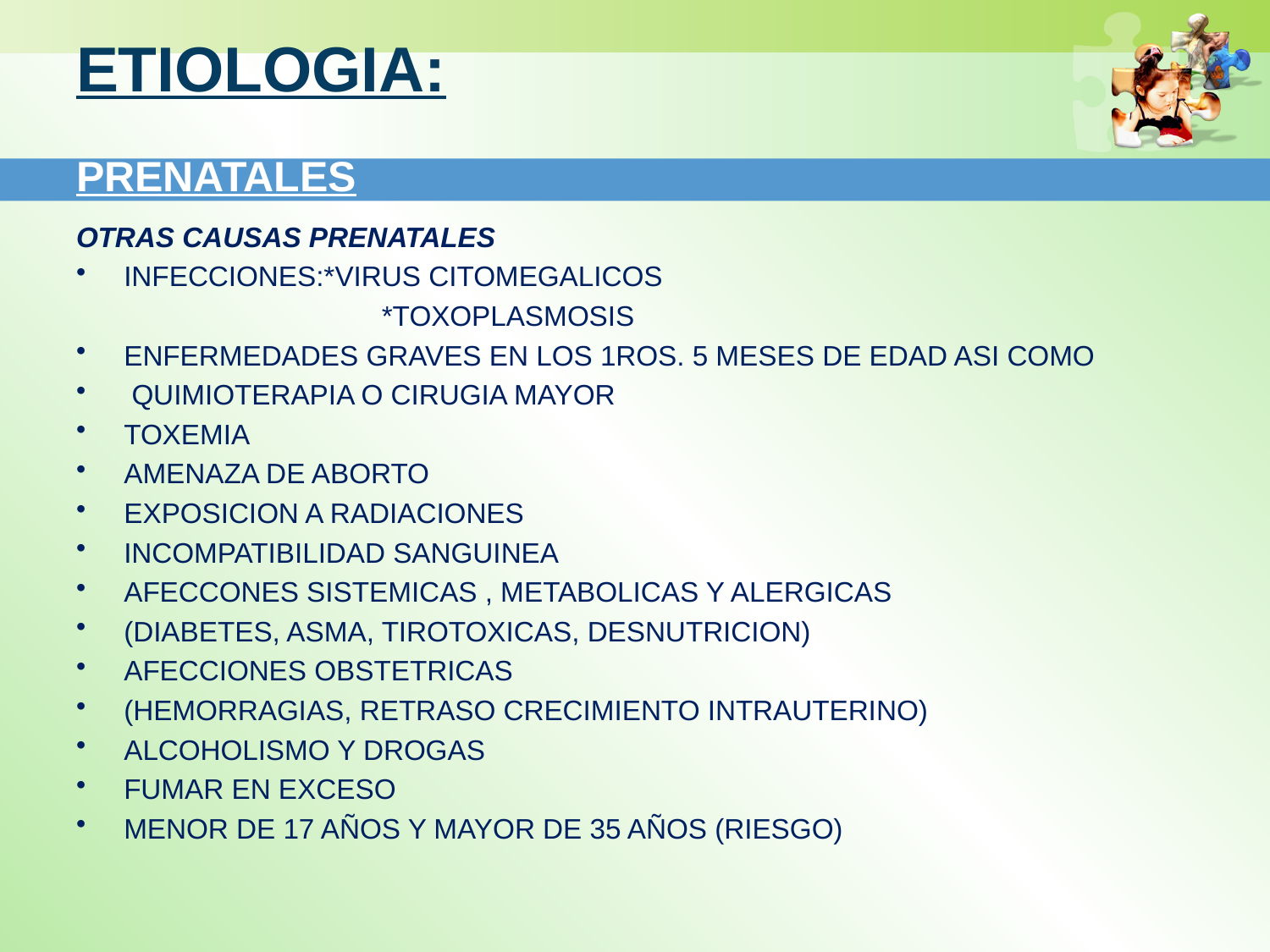

# ETIOLOGIA:
PRENATALES
OTRAS CAUSAS PRENATALES
INFECCIONES:*VIRUS CITOMEGALICOS
                                       *TOXOPLASMOSIS
ENFERMEDADES GRAVES EN LOS 1ROS. 5 MESES DE EDAD ASI COMO
 QUIMIOTERAPIA O CIRUGIA MAYOR
TOXEMIA
AMENAZA DE ABORTO
EXPOSICION A RADIACIONES
INCOMPATIBILIDAD SANGUINEA
AFECCONES SISTEMICAS , METABOLICAS Y ALERGICAS
(DIABETES, ASMA, TIROTOXICAS, DESNUTRICION)
AFECCIONES OBSTETRICAS
(HEMORRAGIAS, RETRASO CRECIMIENTO INTRAUTERINO)
ALCOHOLISMO Y DROGAS
FUMAR EN EXCESO
MENOR DE 17 AÑOS Y MAYOR DE 35 AÑOS (RIESGO)